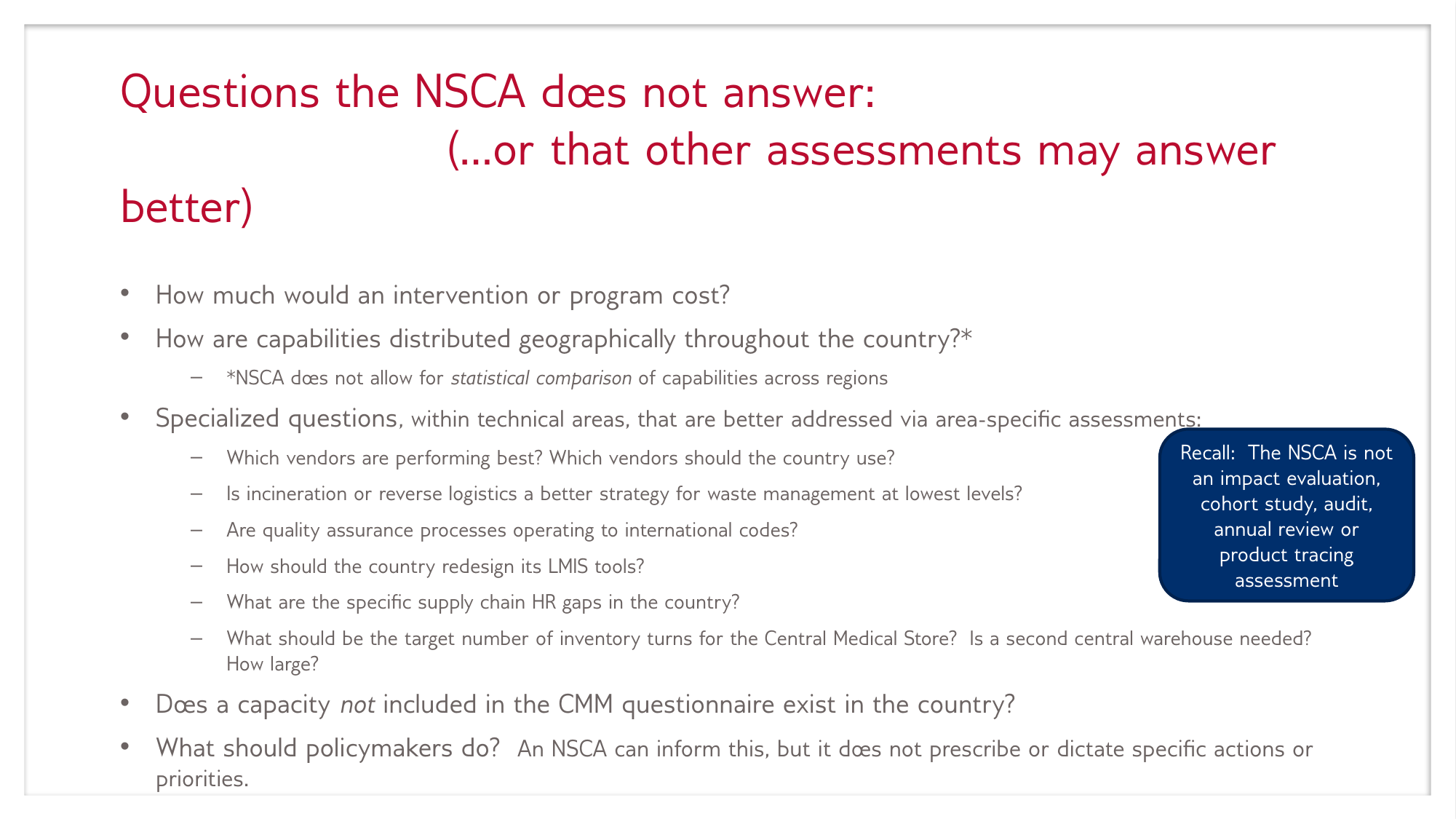

# Questions the NSCA does not answer: (…or that other assessments may answer better)
How much would an intervention or program cost?
How are capabilities distributed geographically throughout the country?*
*NSCA does not allow for statistical comparison of capabilities across regions
Specialized questions, within technical areas, that are better addressed via area-specific assessments:
Which vendors are performing best? Which vendors should the country use?
Is incineration or reverse logistics a better strategy for waste management at lowest levels?
Are quality assurance processes operating to international codes?
How should the country redesign its LMIS tools?
What are the specific supply chain HR gaps in the country?
What should be the target number of inventory turns for the Central Medical Store?  Is a second central warehouse needed?  How large?
Does a capacity not included in the CMM questionnaire exist in the country?
What should policymakers do?  An NSCA can inform this, but it does not prescribe or dictate specific actions or priorities.

Recall:  The NSCA is not an impact evaluation, cohort study, audit, annual review or product tracing assessment